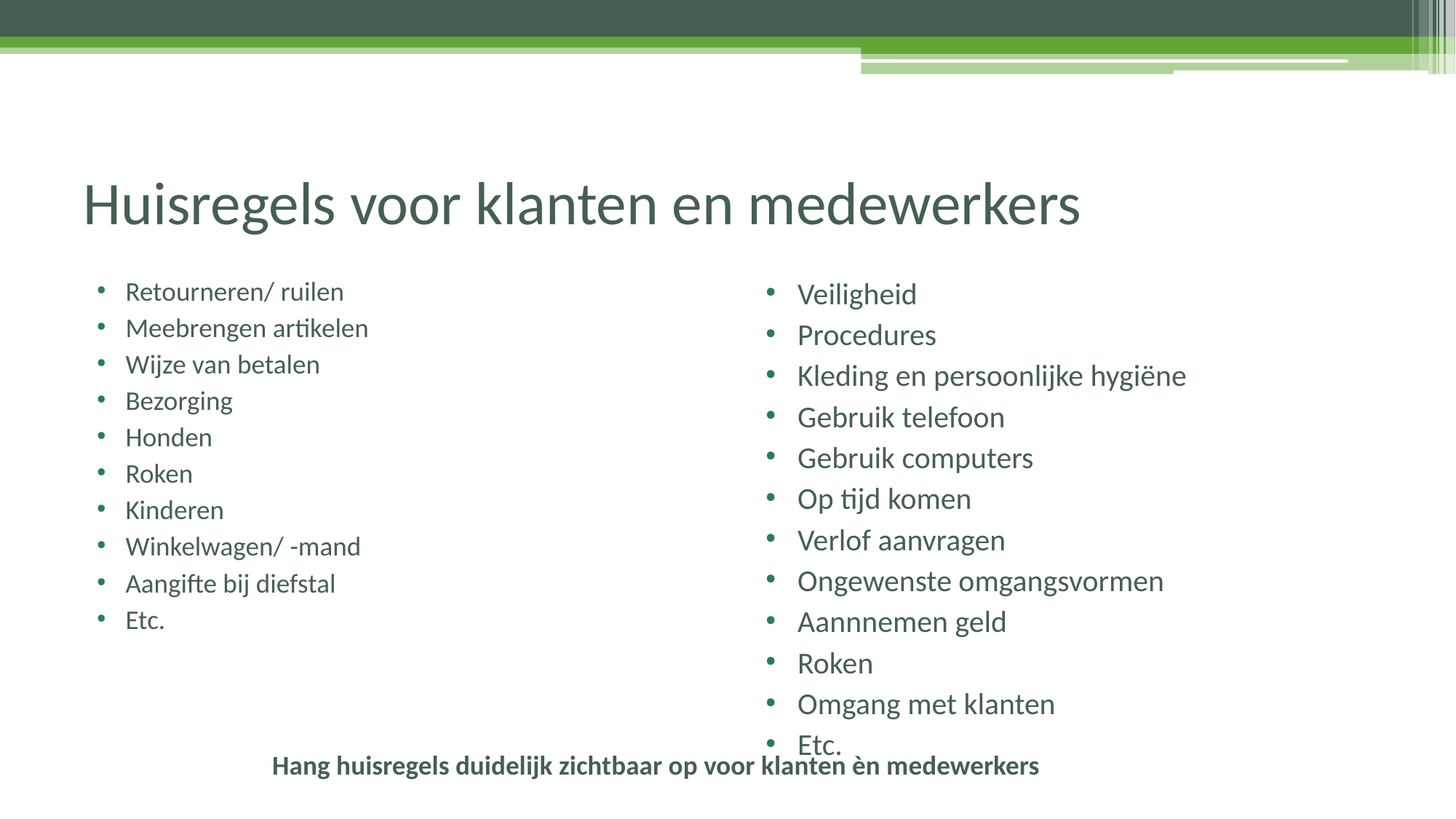

# Huisregels voor klanten en medewerkers
Retourneren/ ruilen
Meebrengen artikelen
Wijze van betalen
Bezorging
Honden
Roken
Kinderen
Winkelwagen/ -mand
Aangifte bij diefstal
Etc.

Hang huisregels duidelijk zichtbaar op voor klanten èn medewerkers
Veiligheid
Procedures
Kleding en persoonlijke hygiëne
Gebruik telefoon
Gebruik computers
Op tijd komen
Verlof aanvragen
Ongewenste omgangsvormen
Aannnemen geld
Roken
Omgang met klanten
Etc.